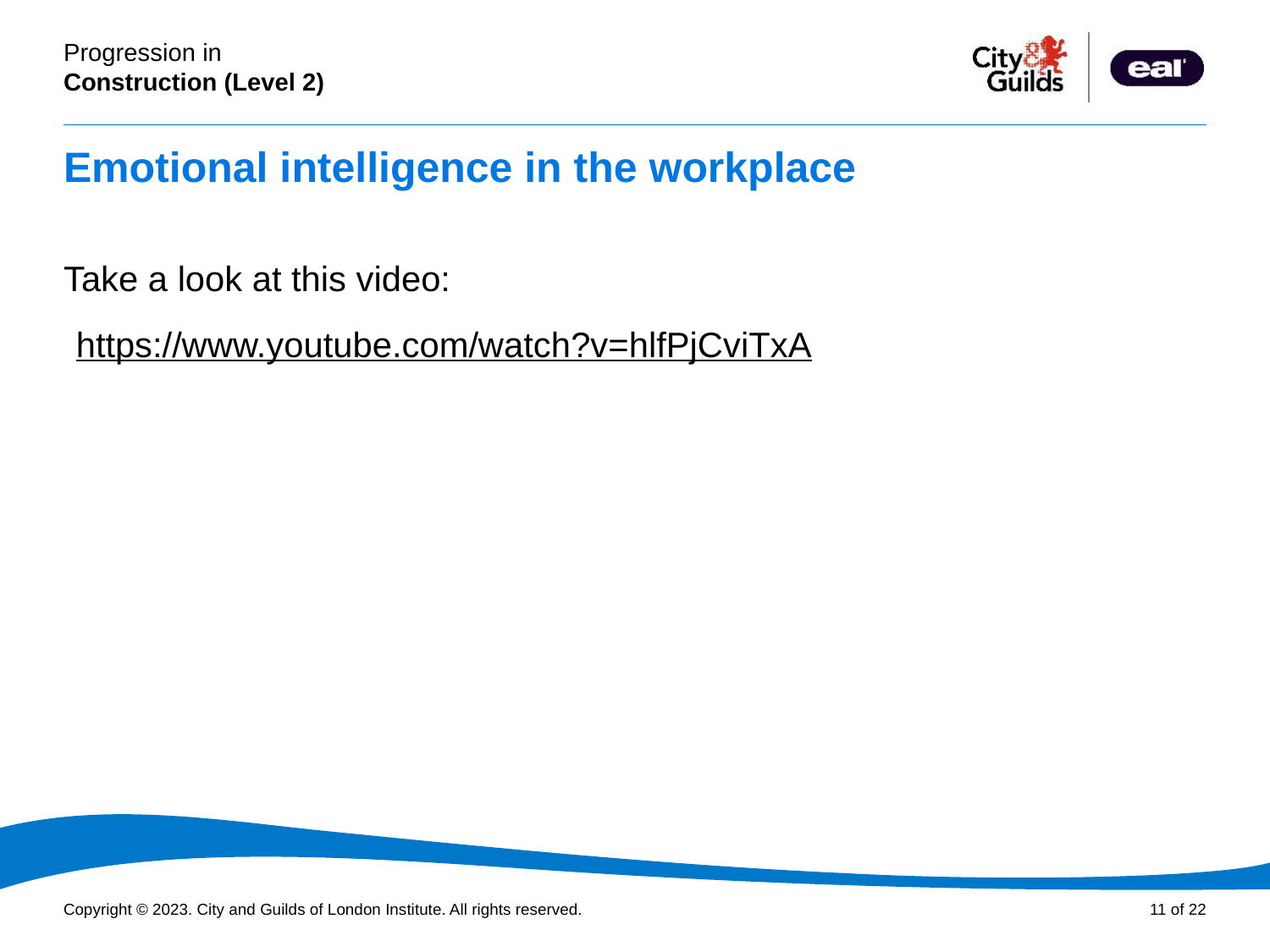

# Emotional intelligence in the workplace
Take a look at this video:
https://www.youtube.com/watch?v=hlfPjCviTxA